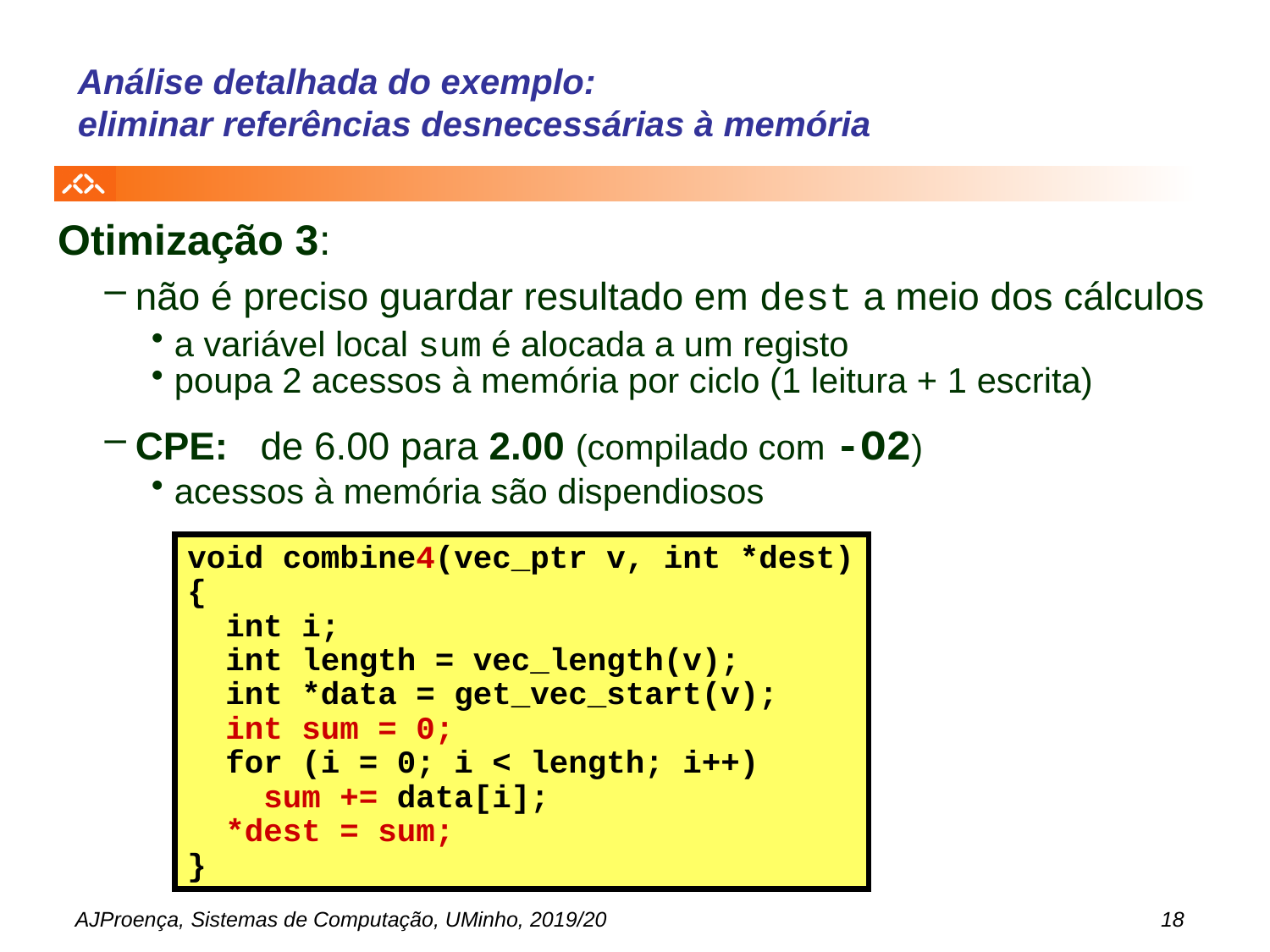

# Análise detalhada do exemplo: eliminar referências desnecessárias à memória
Otimização 3:
não é preciso guardar resultado em dest a meio dos cálculos
a variável local sum é alocada a um registo
poupa 2 acessos à memória por ciclo (1 leitura + 1 escrita)
CPE:   de 6.00 para 2.00 (compilado com -O2)
acessos à memória são dispendiosos
void combine3(vec_ptr v, int *dest)
{
  int i;
  int length = vec_length(v);
  int *data = get_vec_start(v);
  *dest = 0;
  for (i = 0; i < length; i++) {
    *dest += data[i];
  }
}
void combine4(vec_ptr v, int *dest)
{
  int i;
  int length = vec_length(v);
  int *data = get_vec_start(v);
  int sum = 0;
  for (i = 0; i < length; i++)
    sum += data[i];
  *dest = sum;
}